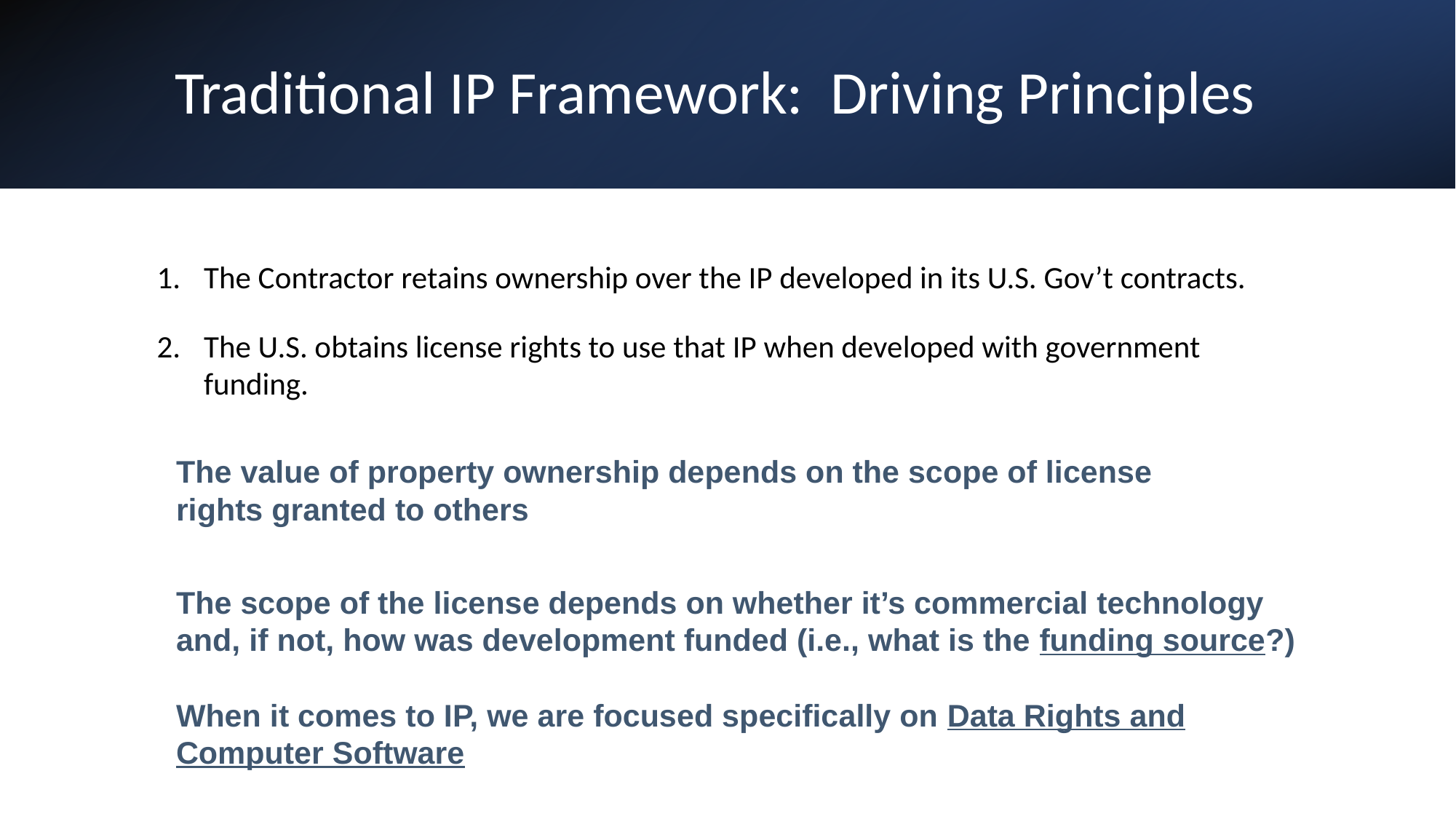

# Traditional IP Framework:  Driving Principles
The Contractor retains ownership over the IP developed in its U.S. Gov’t contracts.
The U.S. obtains license rights to use that IP when developed with government funding.

The value of property ownership depends on the scope of license
rights granted to others

The scope of the license depends on whether it’s commercial technology and, if not, how was development funded (i.e., what is the funding source?)
When it comes to IP, we are focused specifically on Data Rights and Computer Software